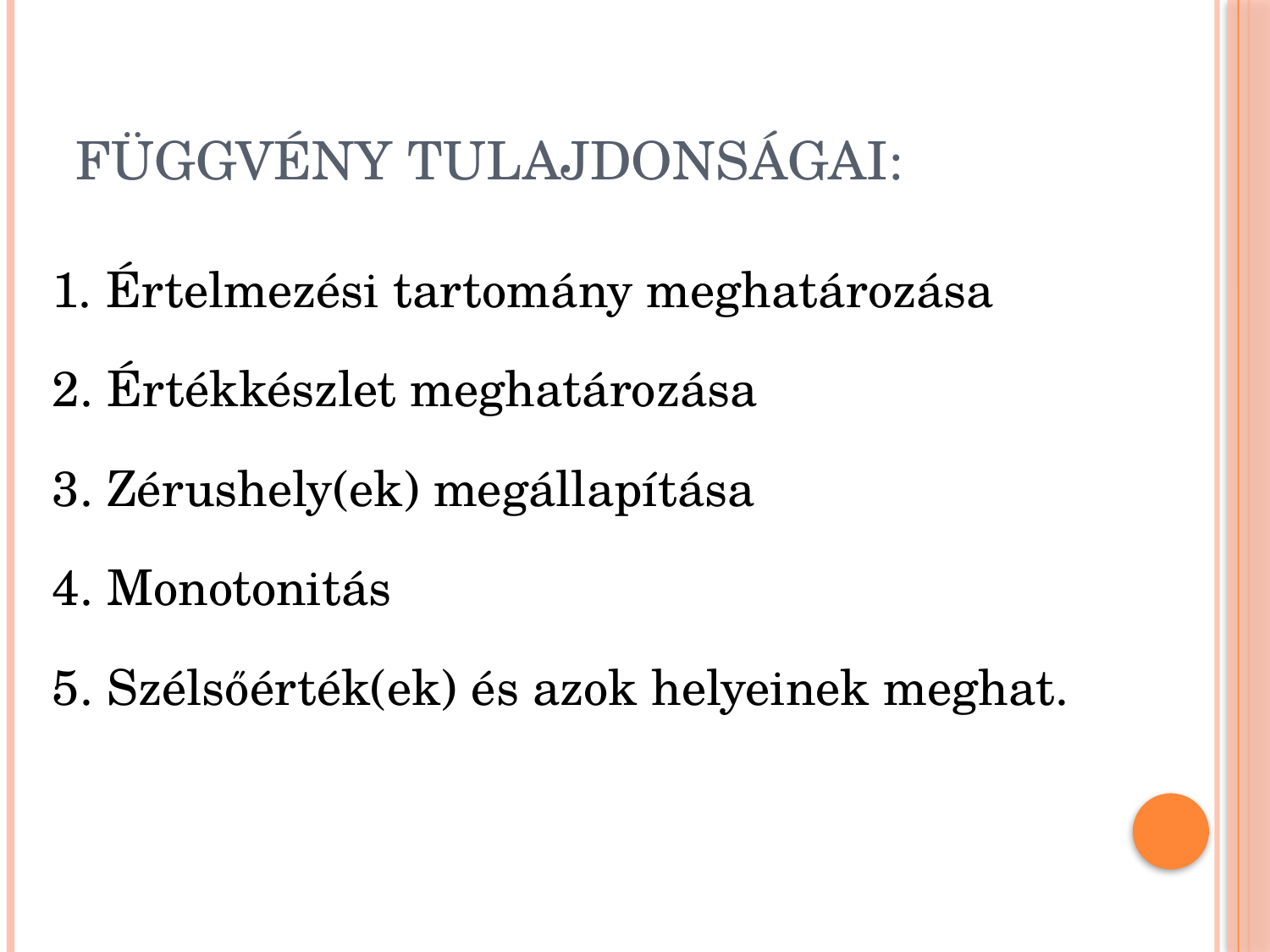

# Függvény tulajdonságai:
1. Értelmezési tartomány meghatározása
2. Értékkészlet meghatározása
3. Zérushely(ek) megállapítása
4. Monotonitás
5. Szélsőérték(ek) és azok helyeinek meghat.